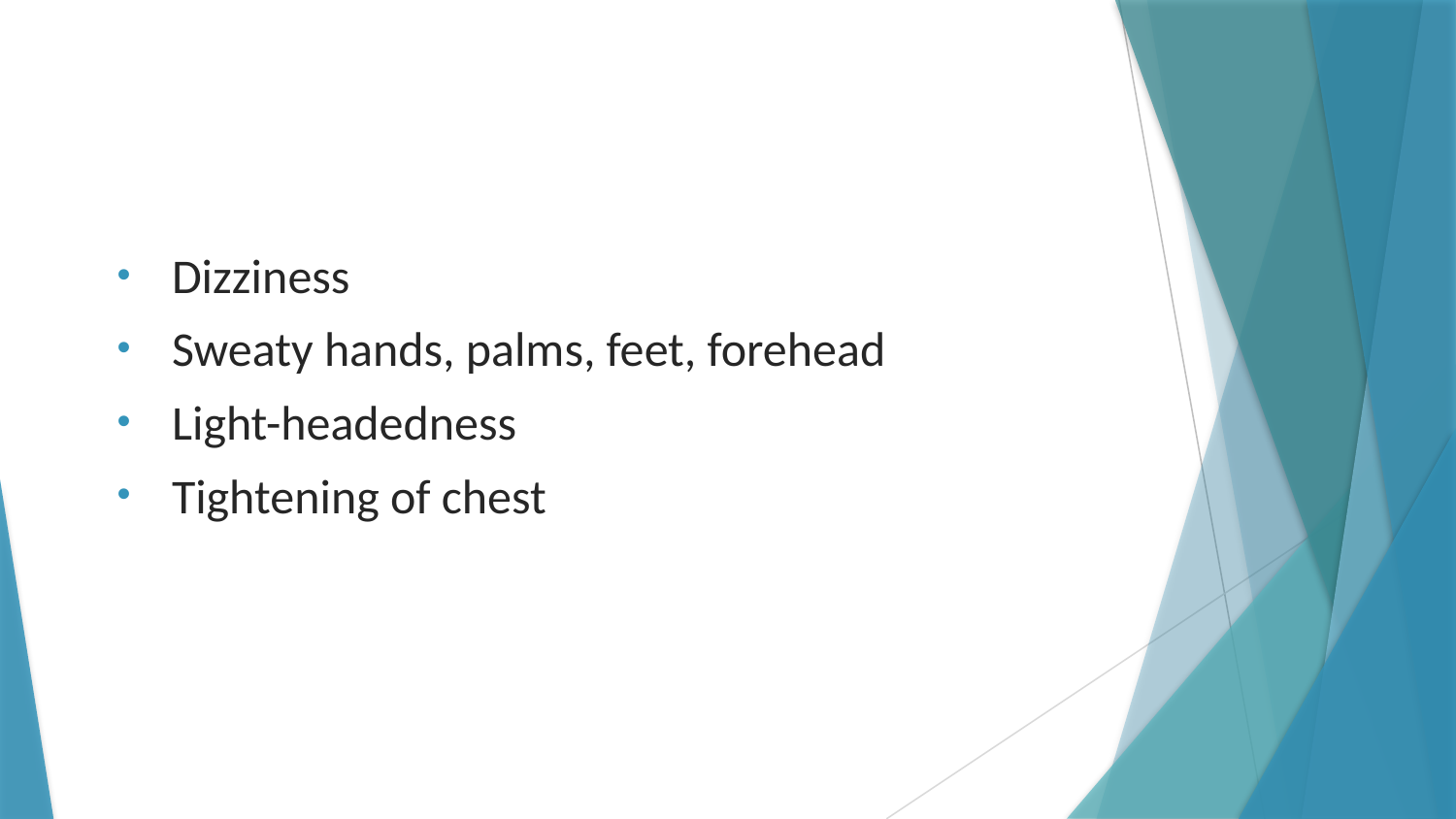

Dizziness
Sweaty hands, palms, feet, forehead
Light-headedness
Tightening of chest